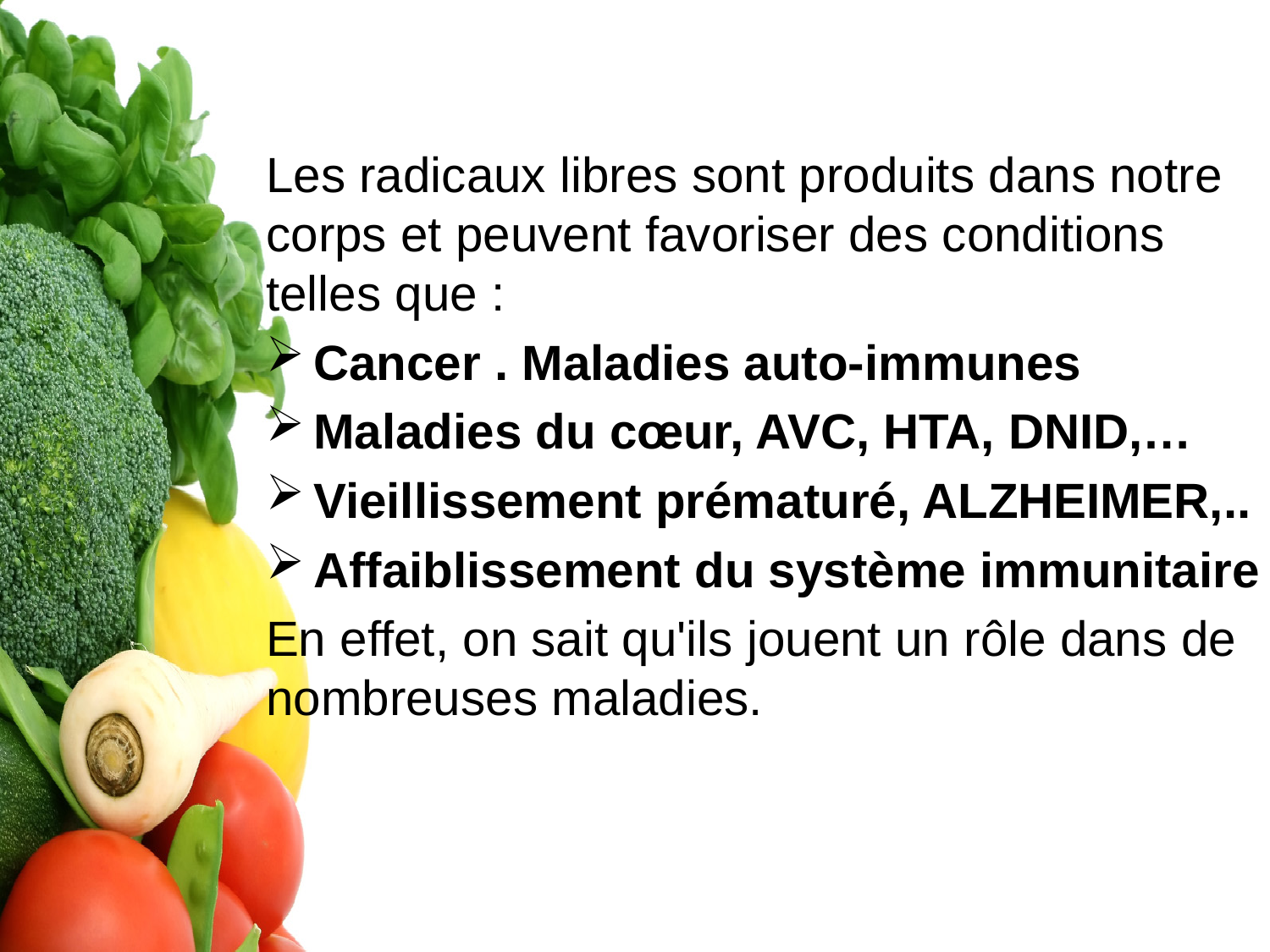

Les radicaux libres sont produits dans notre corps et peuvent favoriser des conditions telles que :
Cancer . Maladies auto-immunes
Maladies du cœur, AVC, HTA, DNID,…
Vieillissement prématuré, ALZHEIMER,..
Affaiblissement du système immunitaire
En effet, on sait qu'ils jouent un rôle dans de nombreuses maladies.